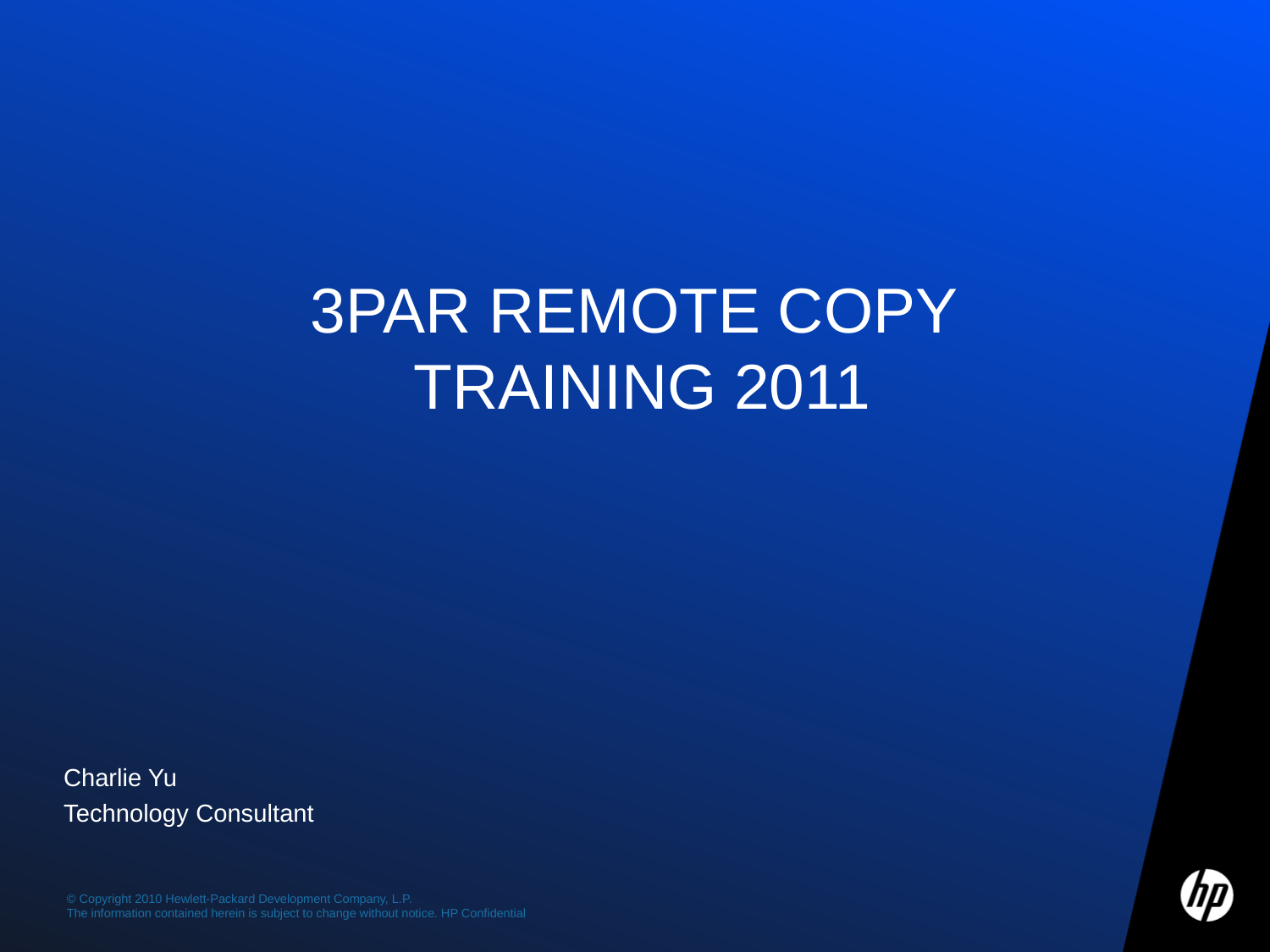

# 3PAR Remote Copy Training 2011

Charlie Yu
Technology Consultant